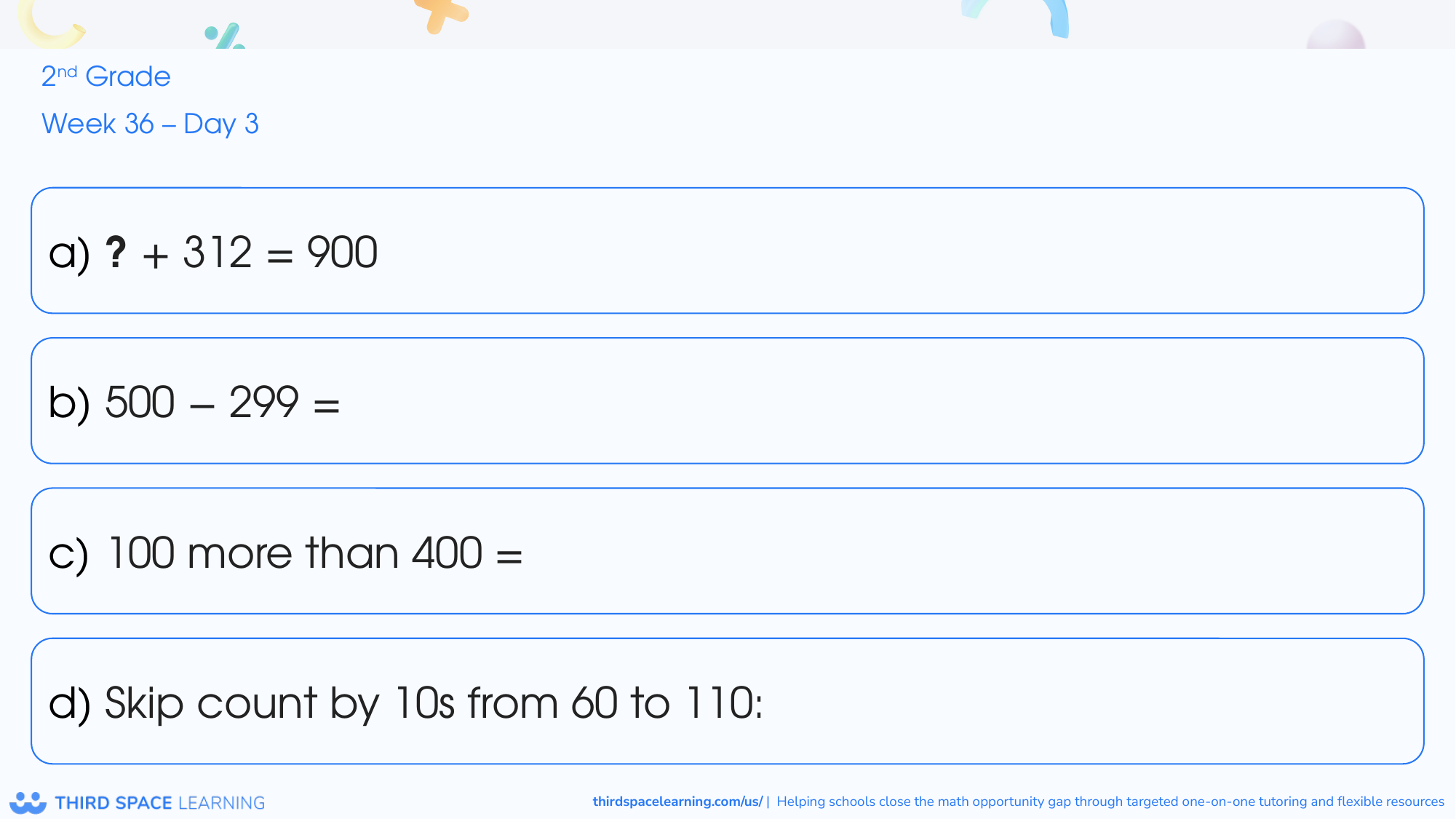

2nd Grade
Week 36 – Day 3
? + 312 = 900
500 − 299 =
100 more than 400 =
Skip count by 10s from 60 to 110: